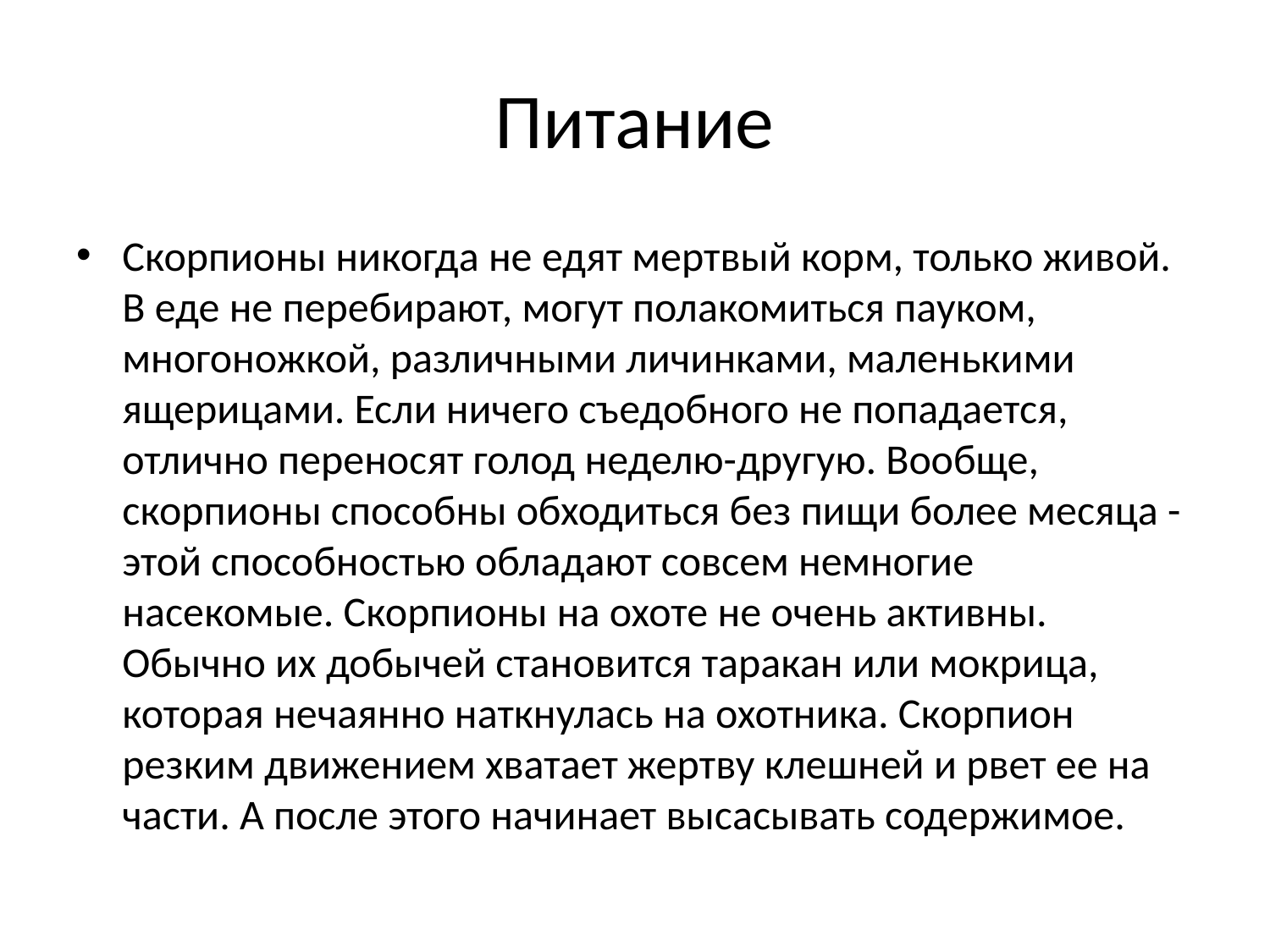

# Питание
Скорпионы никогда не едят мертвый корм, только живой. В еде не перебирают, могут полакомиться пауком, многоножкой, различными личинками, маленькими ящерицами. Если ничего съедобного не попадается, отлично переносят голод неделю-другую. Вообще, скорпионы способны обходиться без пищи более месяца - этой способностью обладают совсем немногие насекомые. Скорпионы на охоте не очень активны. Обычно их добычей становится таракан или мокрица, которая нечаянно наткнулась на охотника. Скорпион резким движением хватает жертву клешней и рвет ее на части. А после этого начинает высасывать содержимое.